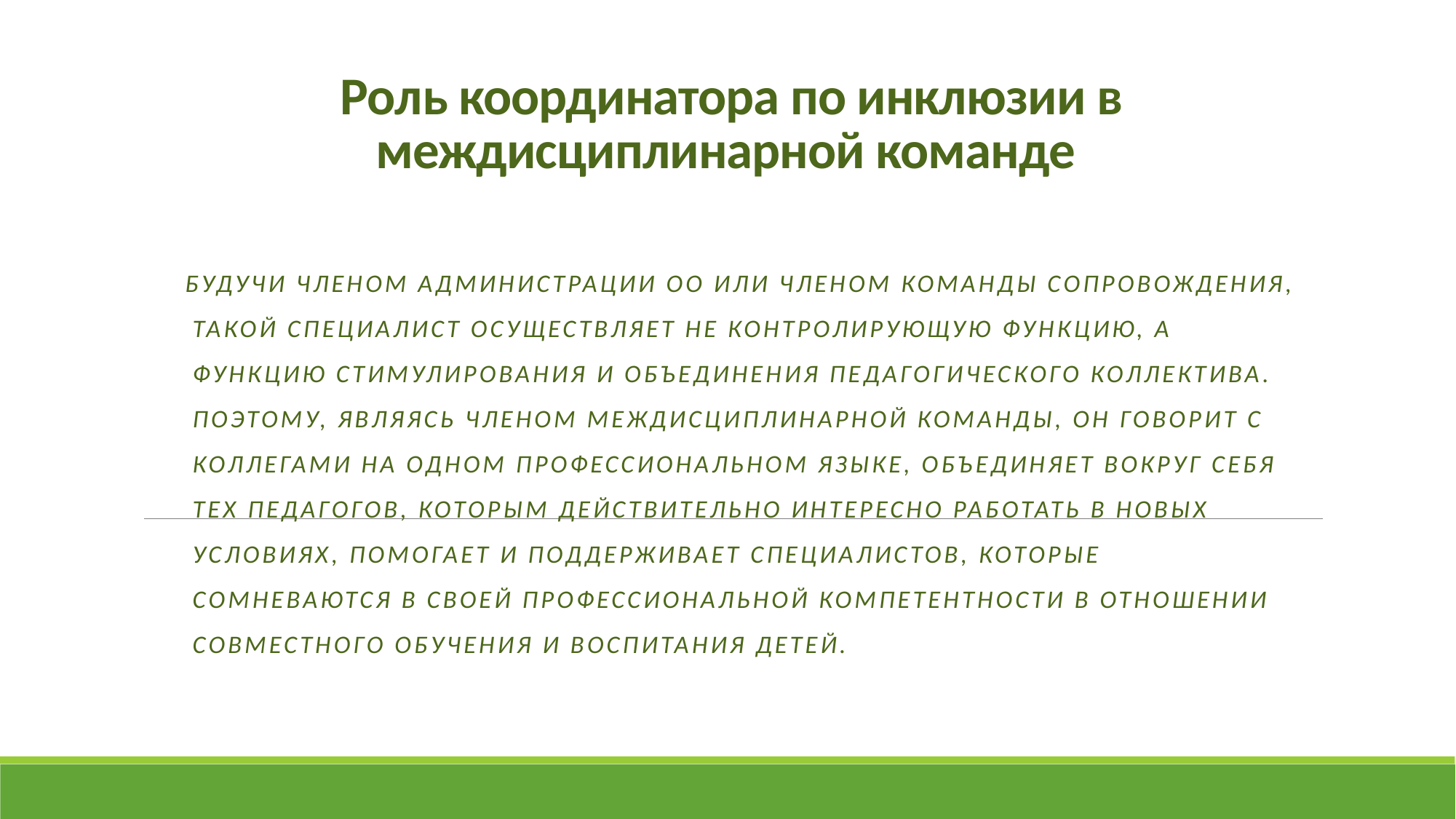

Роль координатора по инклюзии в междисциплинарной команде
Будучи членом администрации ОО или членом команды сопровождения, такой специалист осуществляет не контролирующую функцию, а функцию стимулирования и объединения педагогического коллектива. Поэтому, являясь членом междисциплинарной команды, он говорит с коллегами на одном профессиональном языке, объединяет вокруг себя тех педагогов, которым действительно интересно работать в новых условиях, помогает и поддерживает специалистов, которые сомневаются в своей профессиональной компетентности в отношении совместного обучения и воспитания детей.